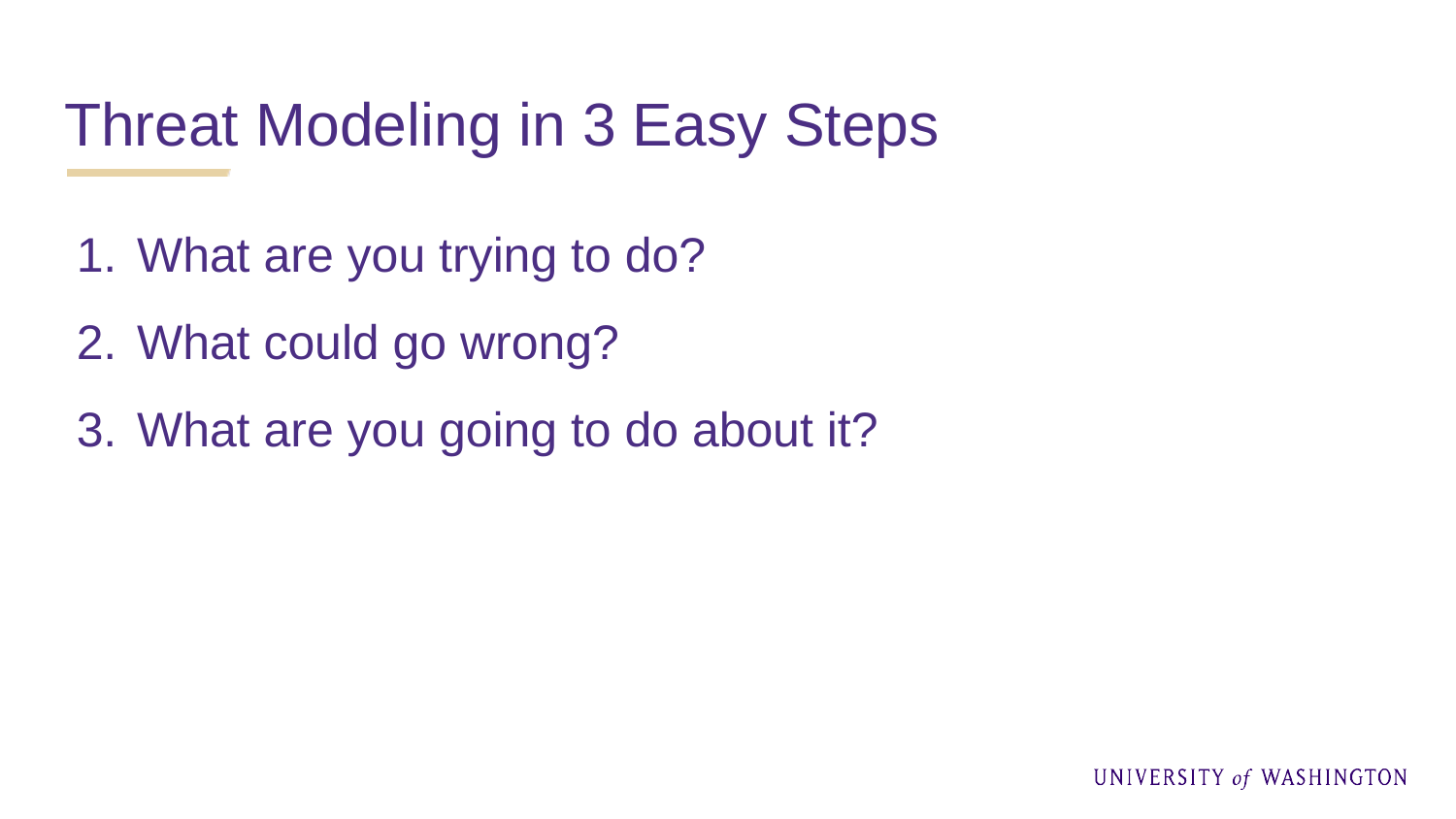

# Threat Modeling in 3 Easy Steps
What are you trying to do?
What could go wrong?
What are you going to do about it?